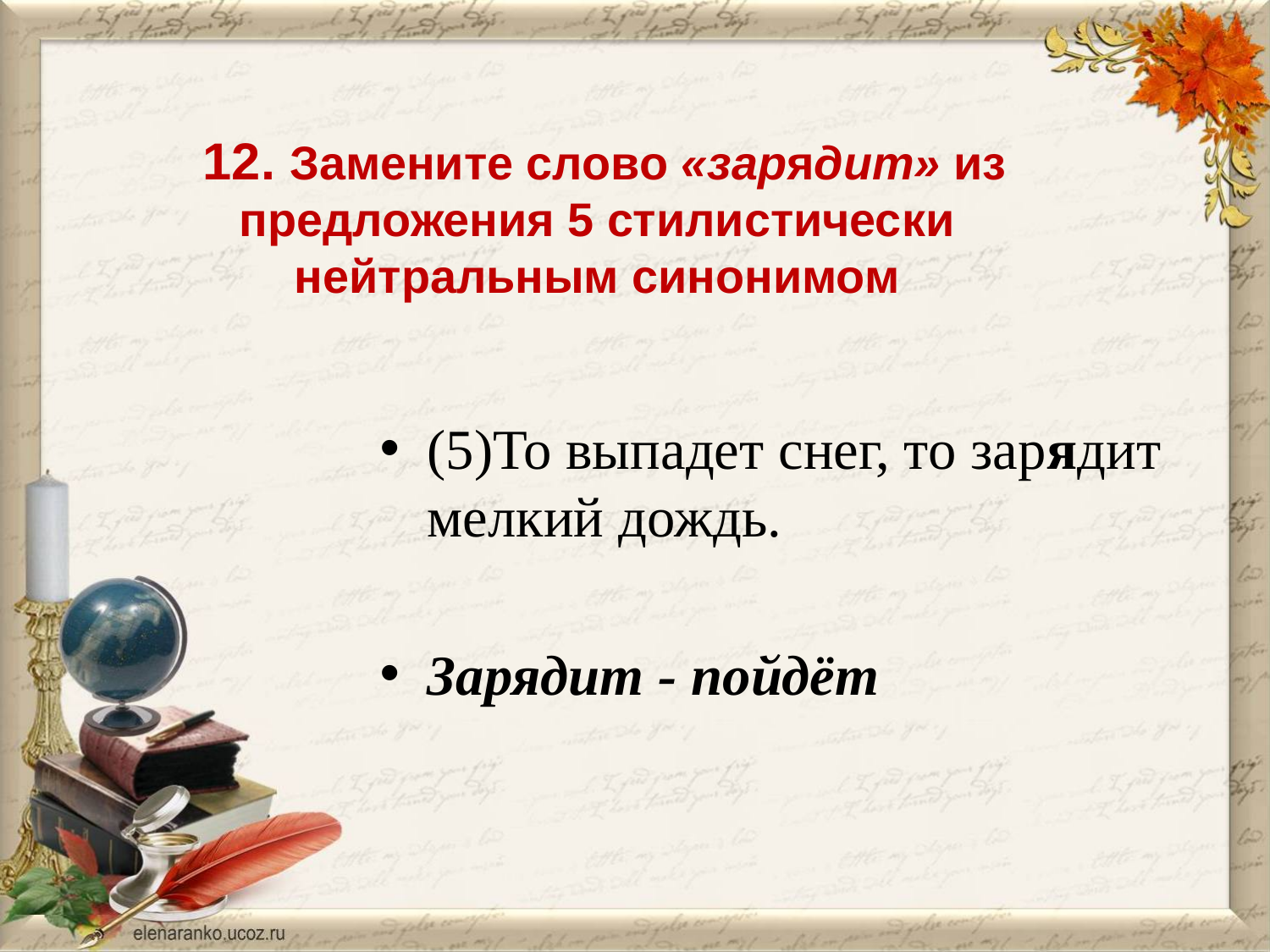

# 12. Замените слово «зарядит» из предложения 5 стилистически нейтральным синонимом
(5)То выпадет снег, то зарядит мелкий дождь.

Зарядит - пойдёт